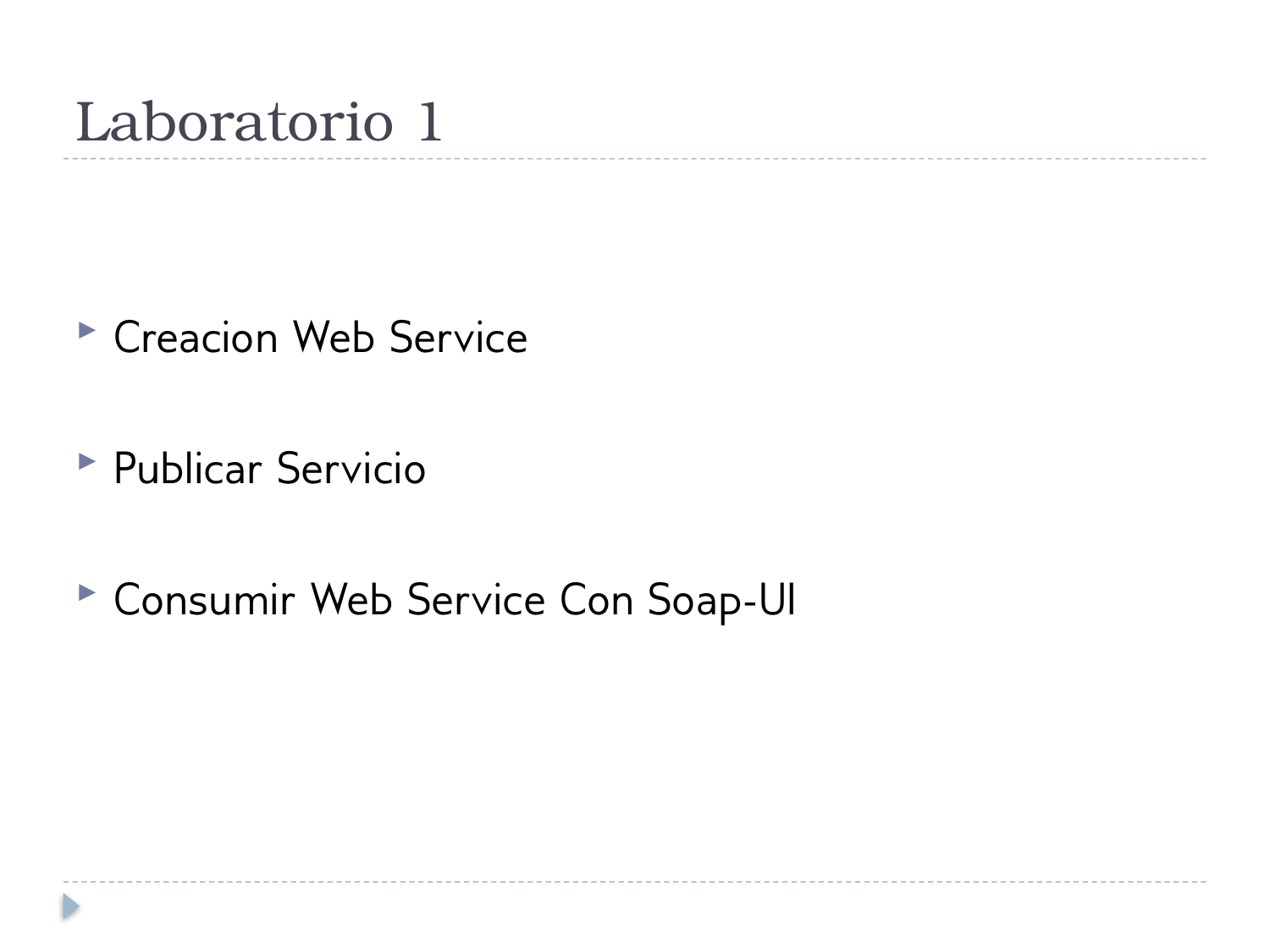

# Laboratorio 1

Creacion Web Service

Publicar Servicio

Consumir Web Service Con Soap-UI